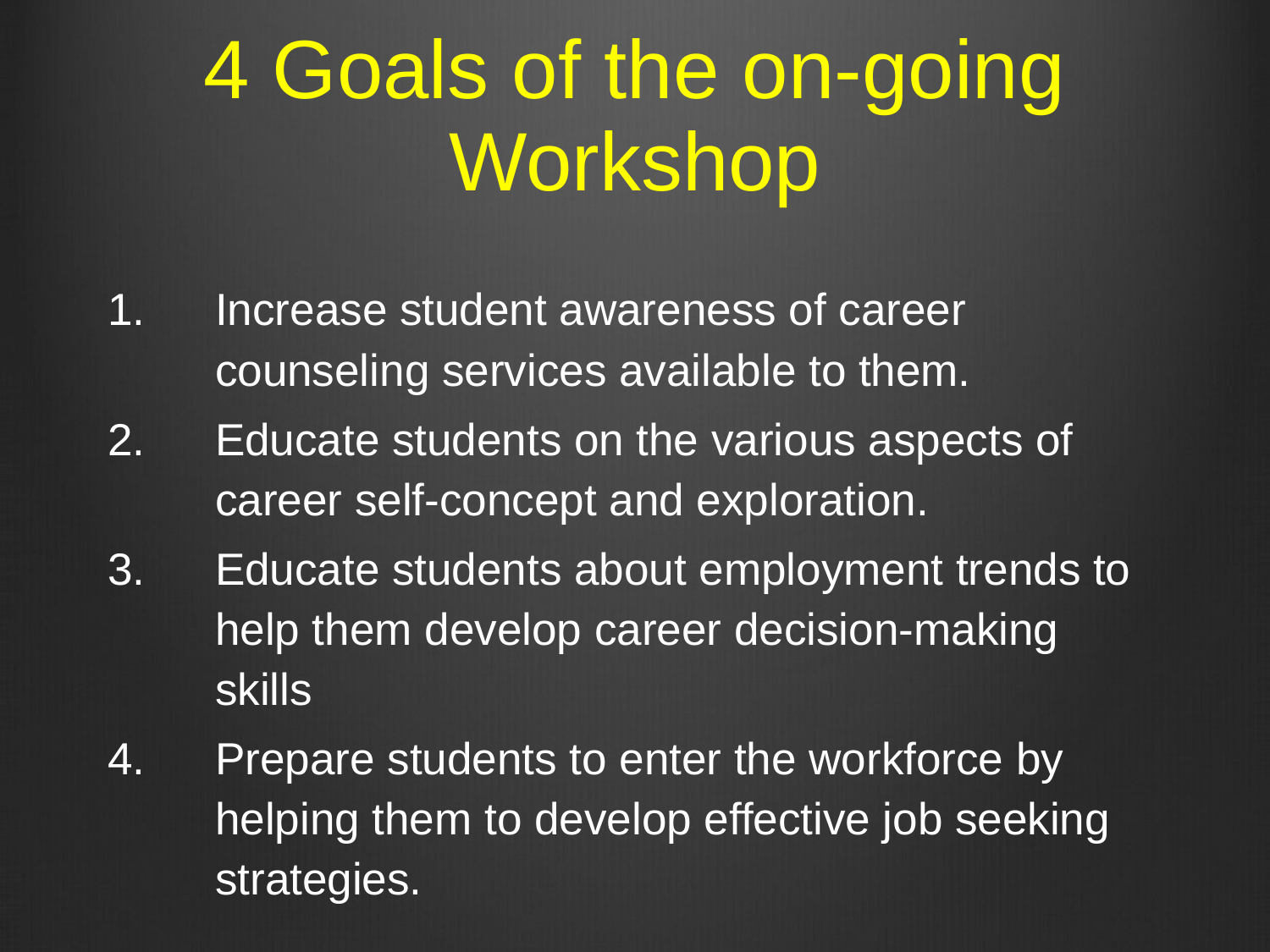

# 4 Goals of the on-going Workshop
Increase student awareness of career counseling services available to them.
Educate students on the various aspects of career self-concept and exploration.
Educate students about employment trends to help them develop career decision-making skills
Prepare students to enter the workforce by helping them to develop effective job seeking strategies.